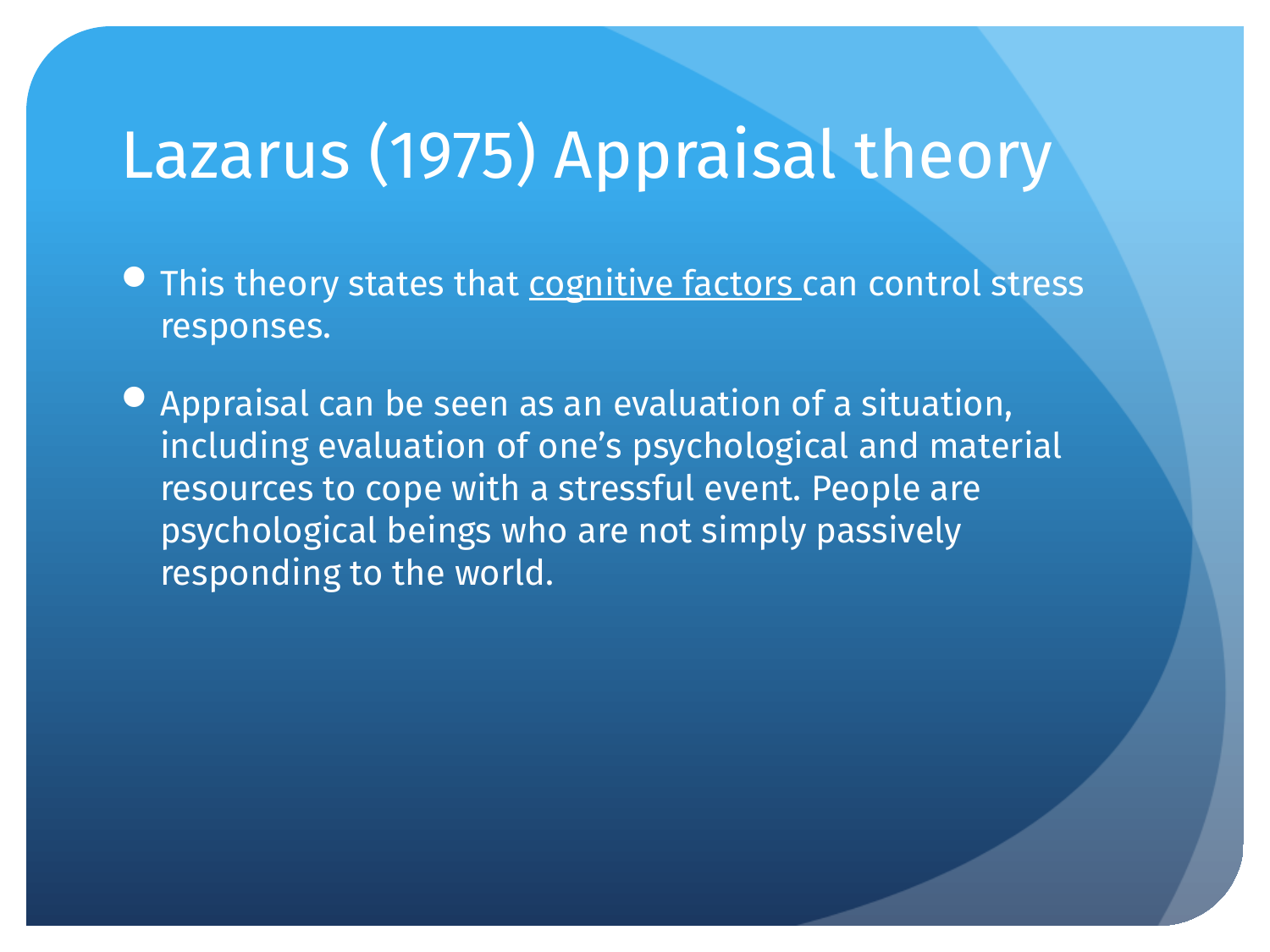

# Lazarus (1975) Appraisal theory
This theory states that cognitive factors can control stress responses.
Appraisal can be seen as an evaluation of a situation, including evaluation of one’s psychological and material resources to cope with a stressful event. People are psychological beings who are not simply passively responding to the world.